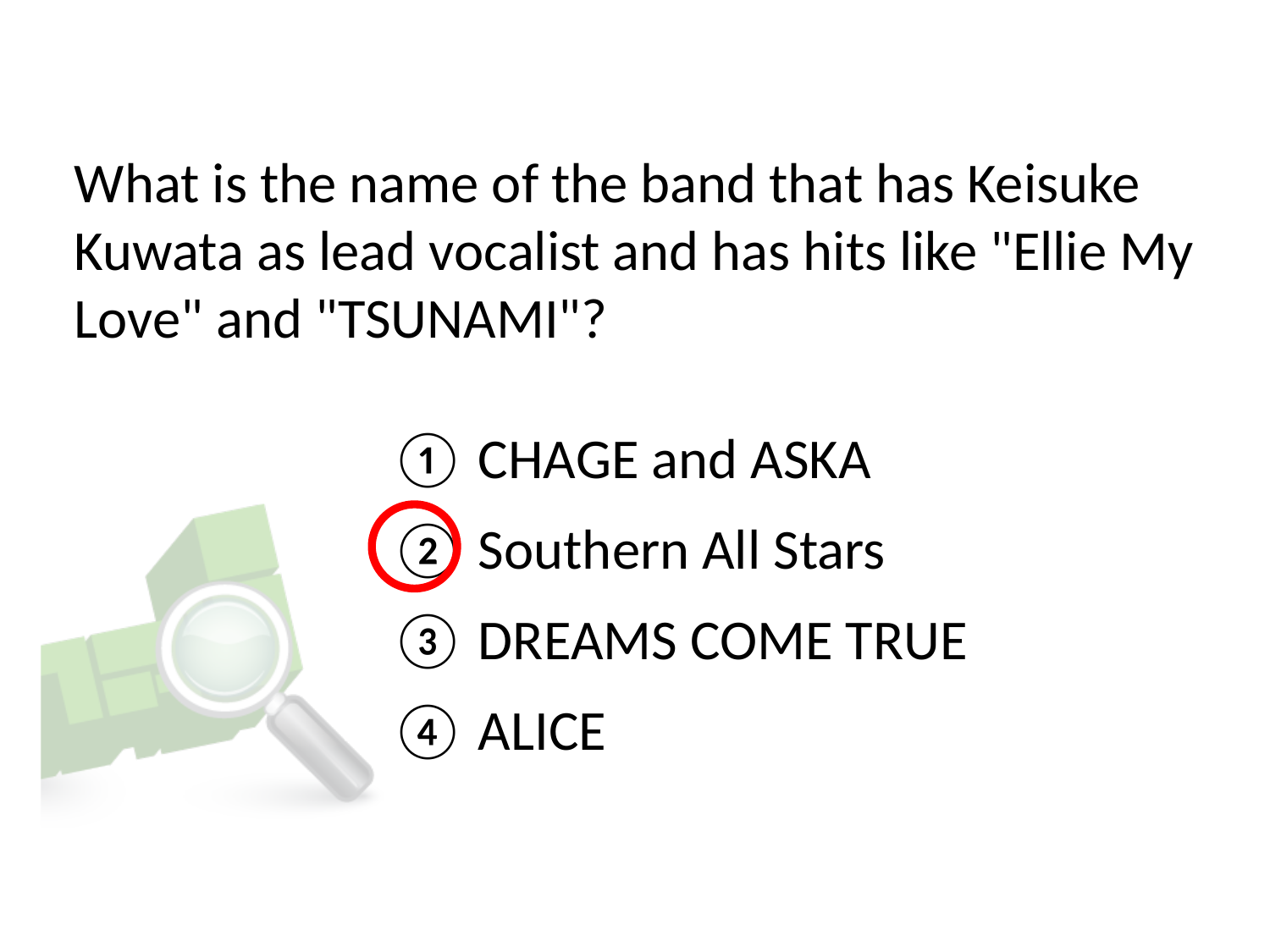

# What is the name of the band that has Keisuke Kuwata as lead vocalist and has hits like "Ellie My Love" and "TSUNAMI"?
① CHAGE and ASKA
② Southern All Stars
③ DREAMS COME TRUE
④ ALICE